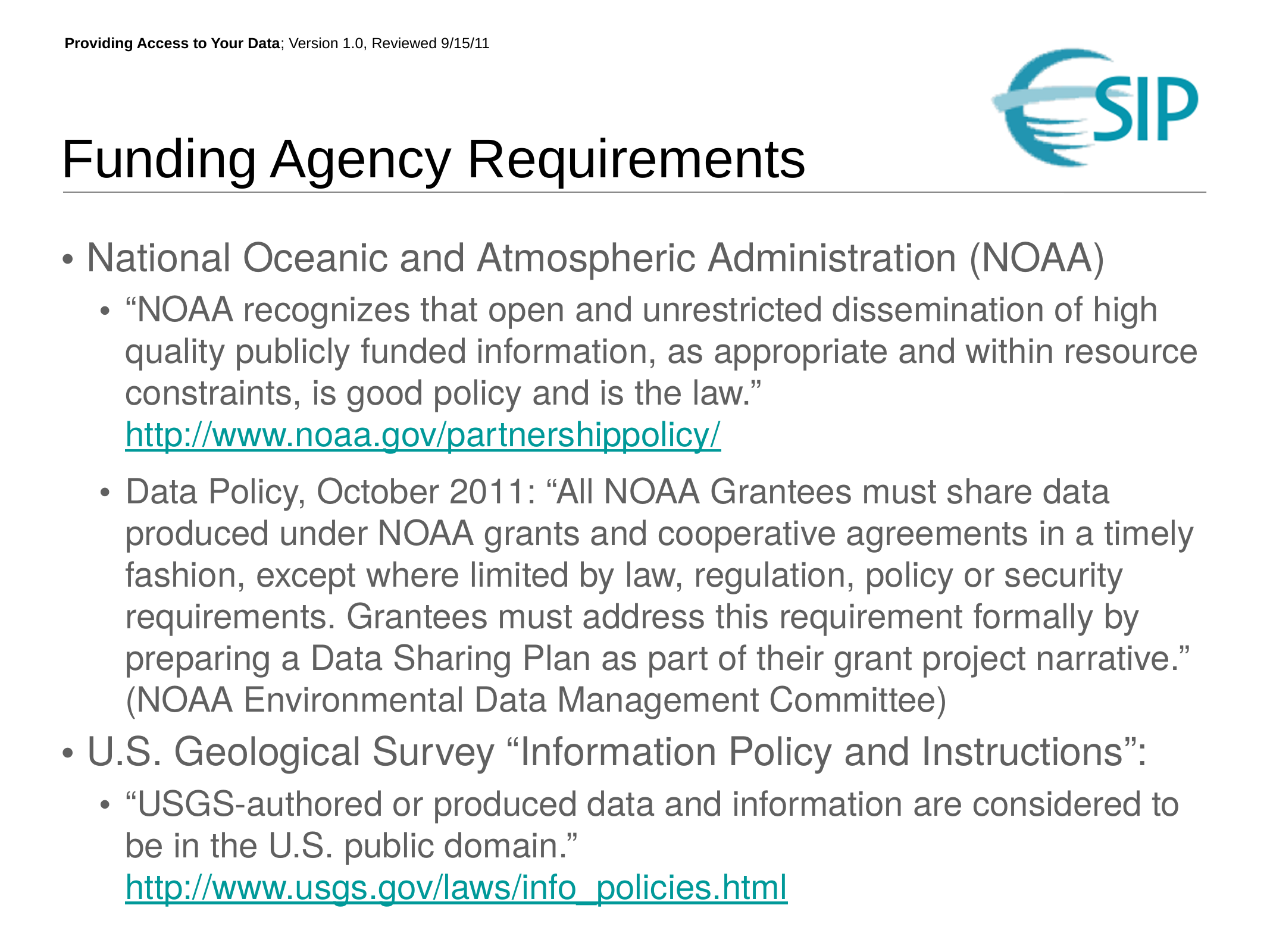

# Funding Agency Requirements
National Oceanic and Atmospheric Administration (NOAA)
“NOAA recognizes that open and unrestricted dissemination of high quality publicly funded information, as appropriate and within resource constraints, is good policy and is the law.” http://www.noaa.gov/partnershippolicy/
Data Policy, October 2011: “All NOAA Grantees must share data produced under NOAA grants and cooperative agreements in a timely fashion, except where limited by law, regulation, policy or security requirements. Grantees must address this requirement formally by preparing a Data Sharing Plan as part of their grant project narrative.” (NOAA Environmental Data Management Committee)
U.S. Geological Survey “Information Policy and Instructions”:
“USGS-authored or produced data and information are considered to be in the U.S. public domain.” http://www.usgs.gov/laws/info_policies.html